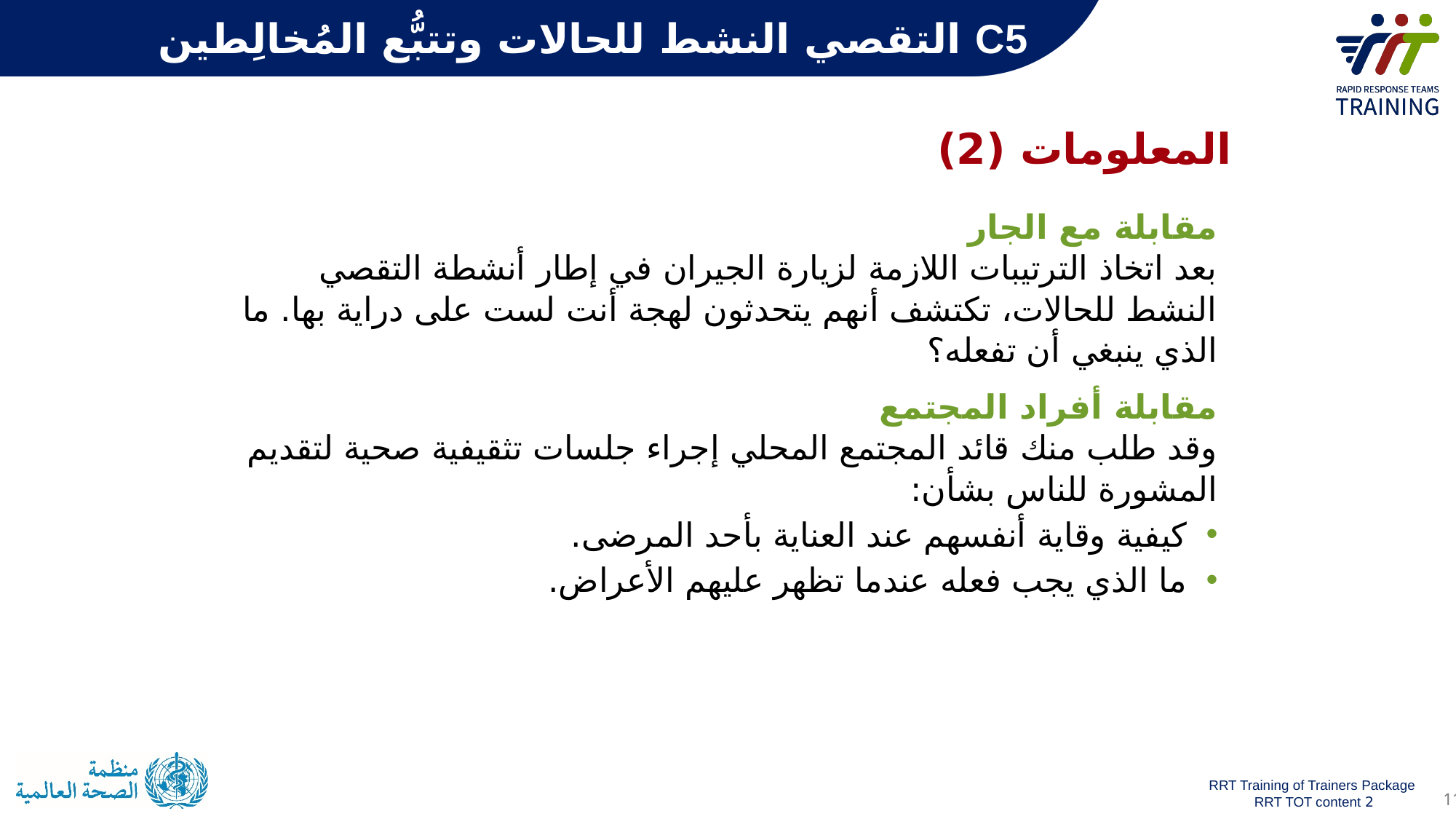

C5 التقصي النشط للحالات وتتبُّع المُخالِطين
المعلومات (2)
مقابلة مع الجار
بعد اتخاذ الترتيبات اللازمة لزيارة الجيران في إطار أنشطة التقصي النشط للحالات، تكتشف أنهم يتحدثون لهجة أنت لست على دراية بها. ما الذي ينبغي أن تفعله؟
مقابلة أفراد المجتمع
وقد طلب منك قائد المجتمع المحلي إجراء جلسات تثقيفية صحية لتقديم المشورة للناس بشأن:
كيفية وقاية أنفسهم عند العناية بأحد المرضى.
ما الذي يجب فعله عندما تظهر عليهم الأعراض.